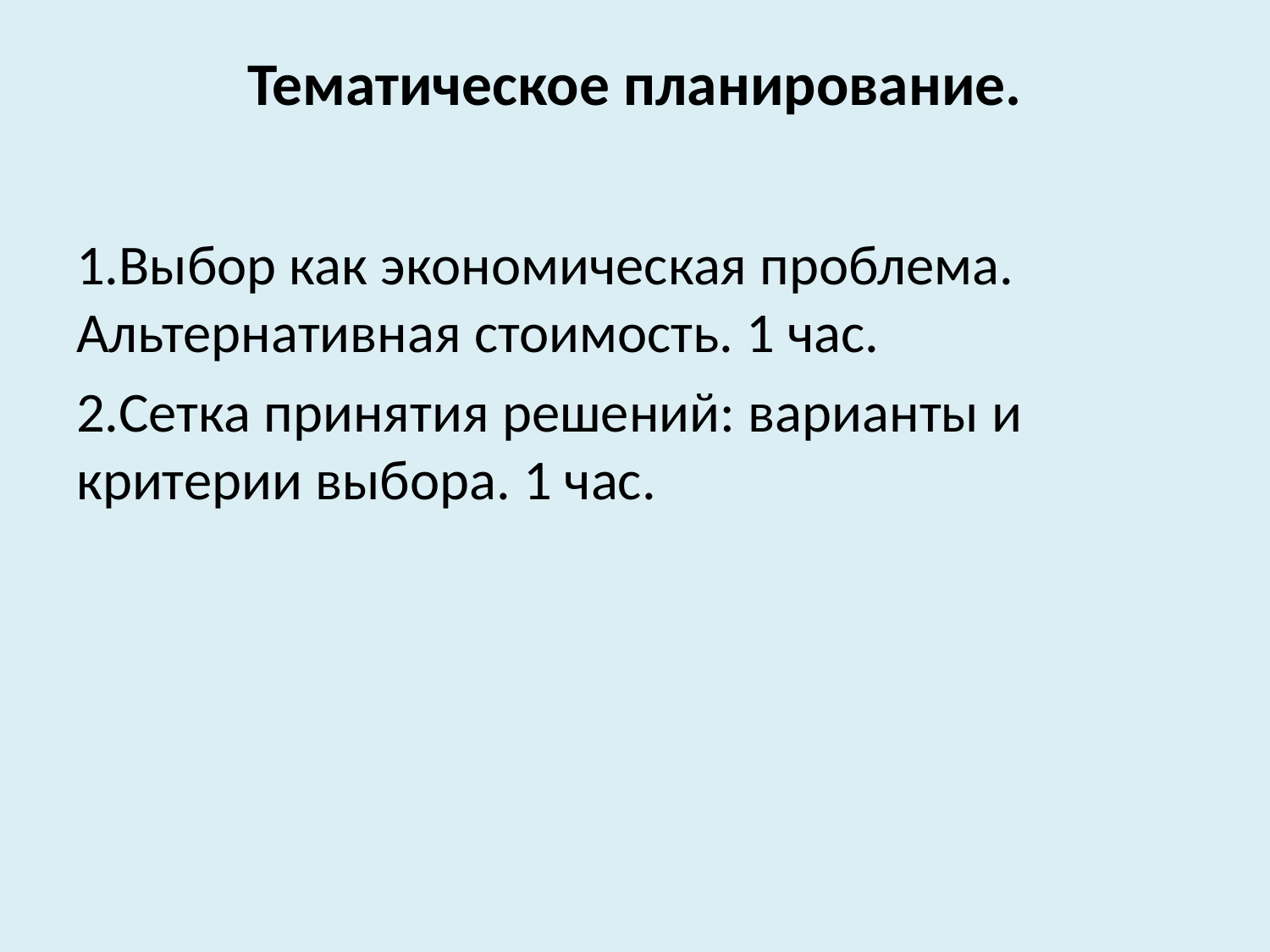

# Тематическое планирование.
1.Выбор как экономическая проблема. Альтернативная стоимость. 1 час.
2.Сетка принятия решений: варианты и критерии выбора. 1 час.